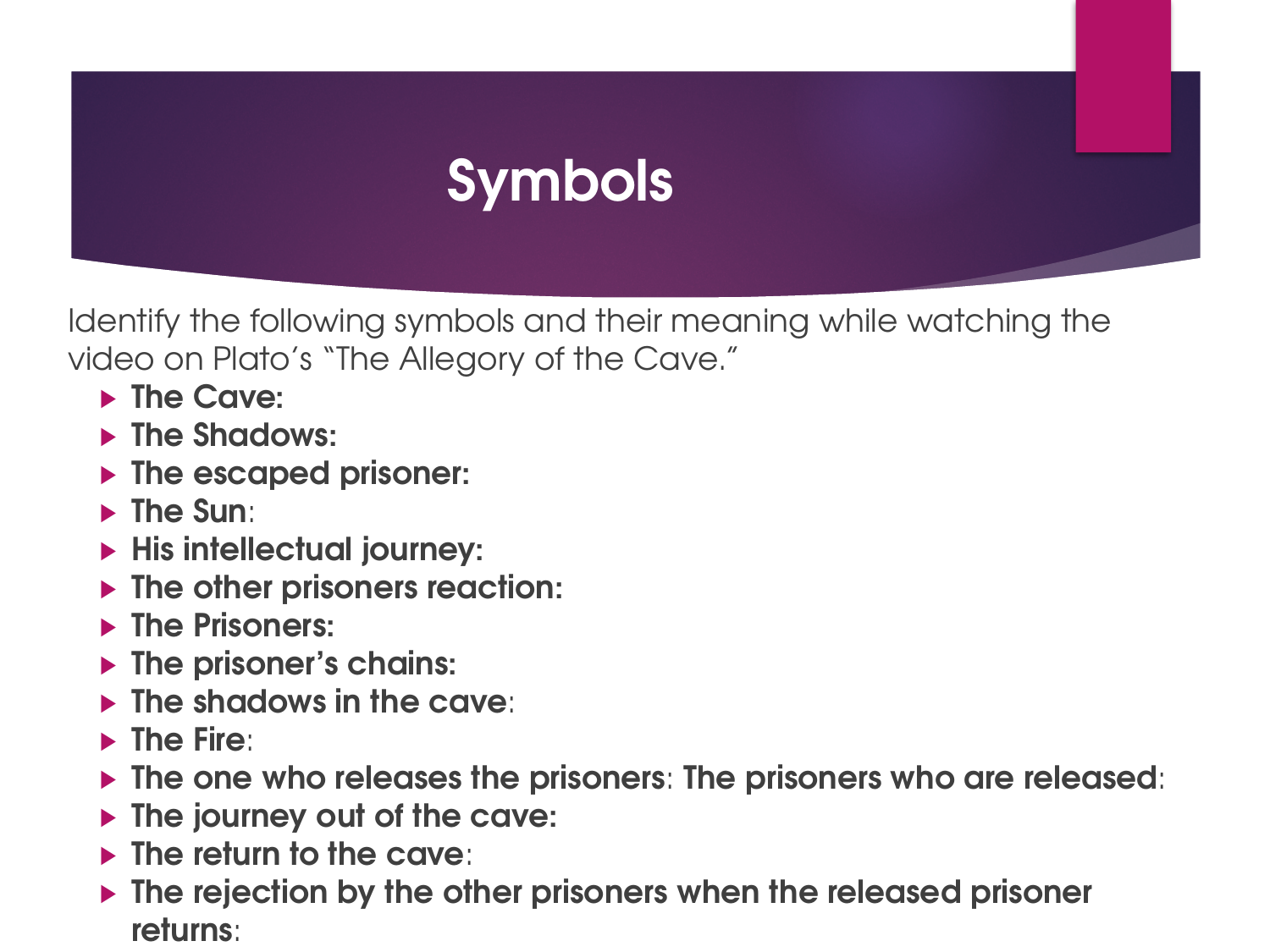

# Symbols
Identify the following symbols and their meaning while watching the video on Plato’s “The Allegory of the Cave.”
The Cave:
The Shadows:
The escaped prisoner:
The Sun:
His intellectual journey:
The other prisoners reaction:
The Prisoners:
The prisoner’s chains:
The shadows in the cave:
The Fire:
The one who releases the prisoners: The prisoners who are released:
The journey out of the cave:
The return to the cave:
The rejection by the other prisoners when the released prisoner returns: